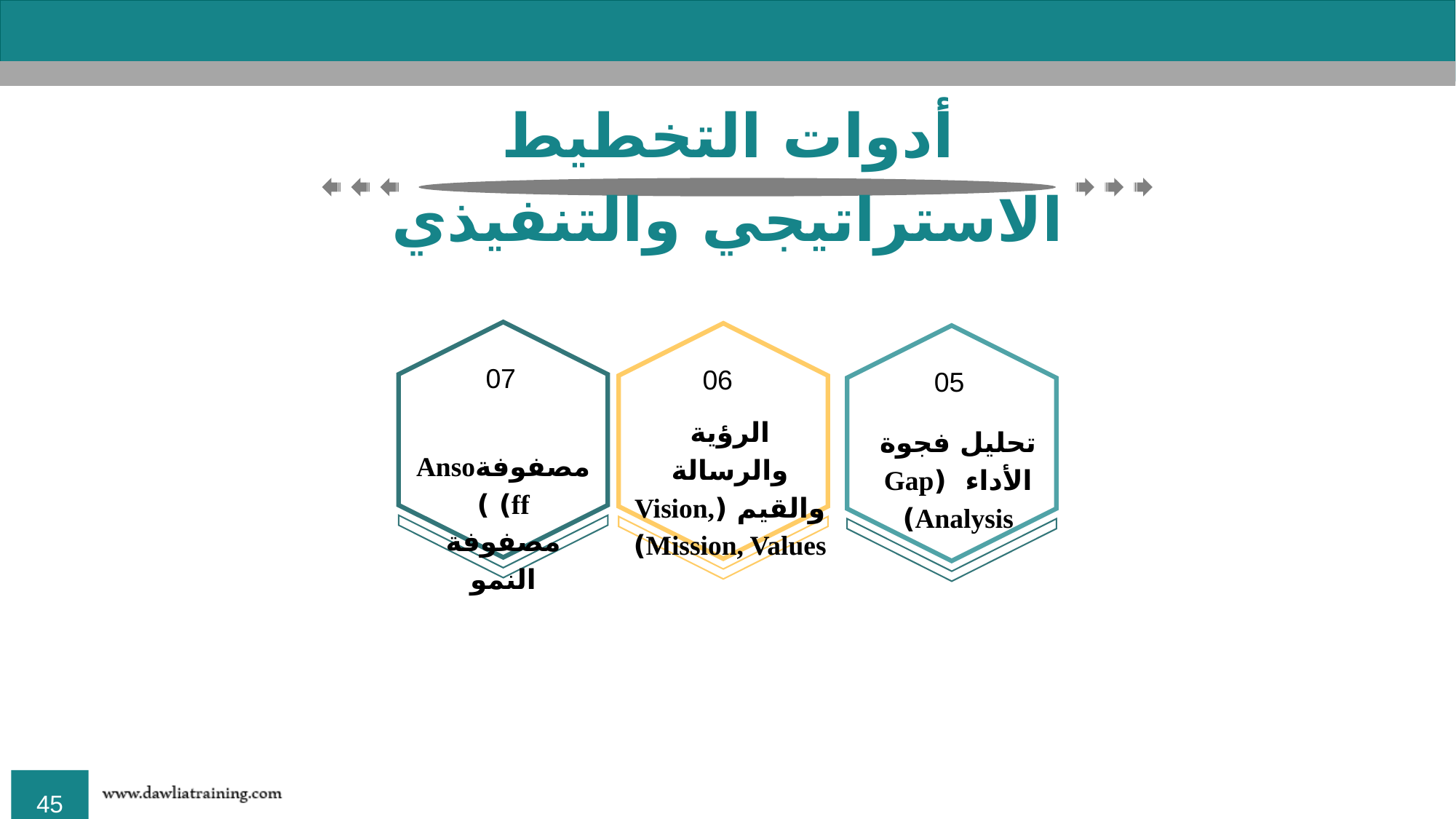

أدوات التخطيط الاستراتيجي والتنفيذي

07
مصفوفةAnsoff) ) مصفوفة النمو

06
الرؤية والرسالة والقيم (Vision, Mission, Values)

05
تحليل فجوة الأداء  (Gap Analysis)